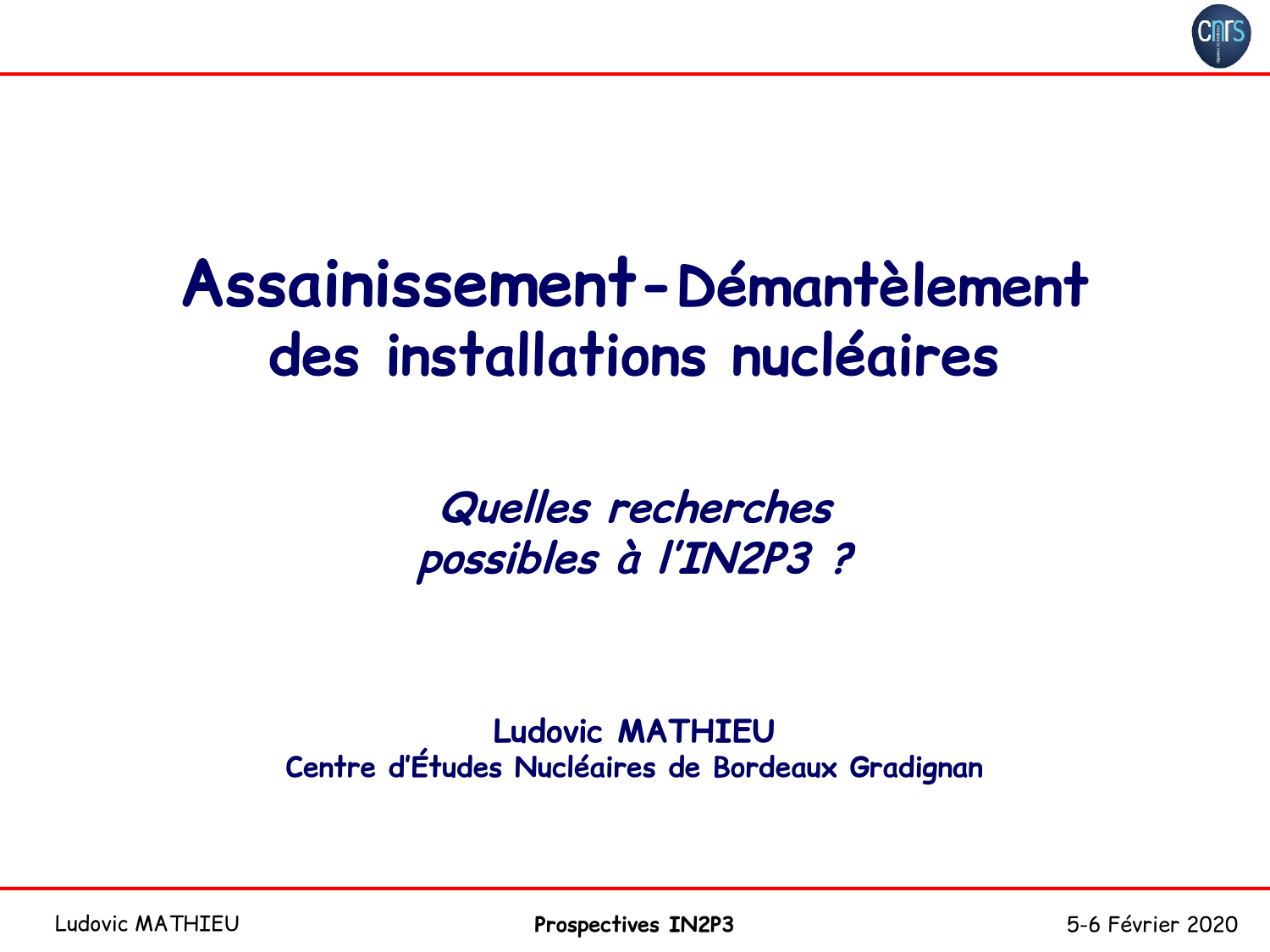

Assainissement-Démantèlement
des installations nucléaires
Quelles recherches possibles à l’IN2P3 ?
Ludovic MATHIEU
Centre d’Études Nucléaires de Bordeaux Gradignan